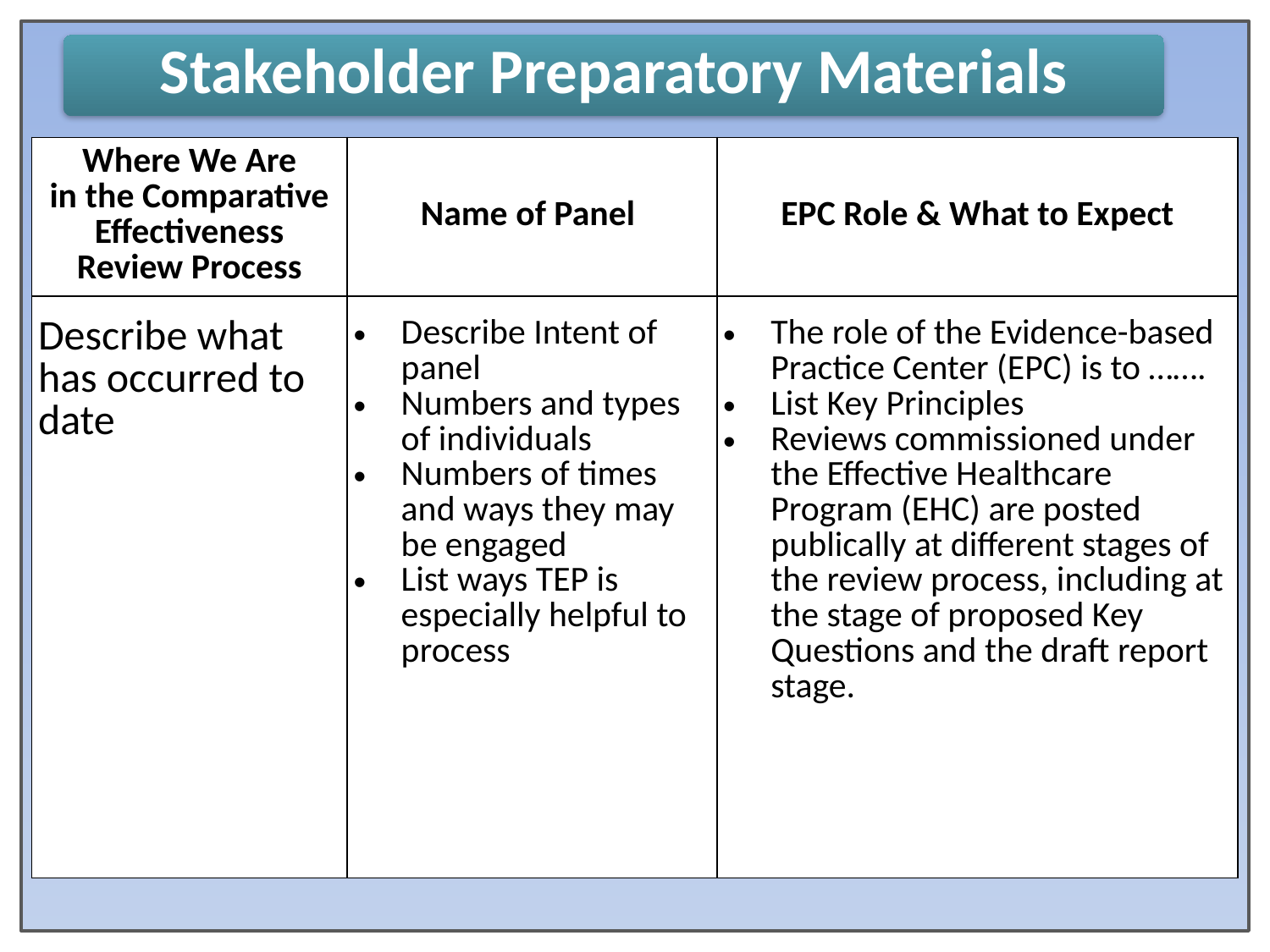

Stakeholder Preparatory Materials
| Where We Are in the Comparative Effectiveness Review Process | Name of Panel | EPC Role & What to Expect |
| --- | --- | --- |
| Describe what has occurred to date | Describe Intent of panel Numbers and types of individuals Numbers of times and ways they may be engaged List ways TEP is especially helpful to process | The role of the Evidence-based Practice Center (EPC) is to …….   List Key Principles Reviews commissioned under the Effective Healthcare Program (EHC) are posted publically at different stages of the review process, including at the stage of proposed Key Questions and the draft report stage. |